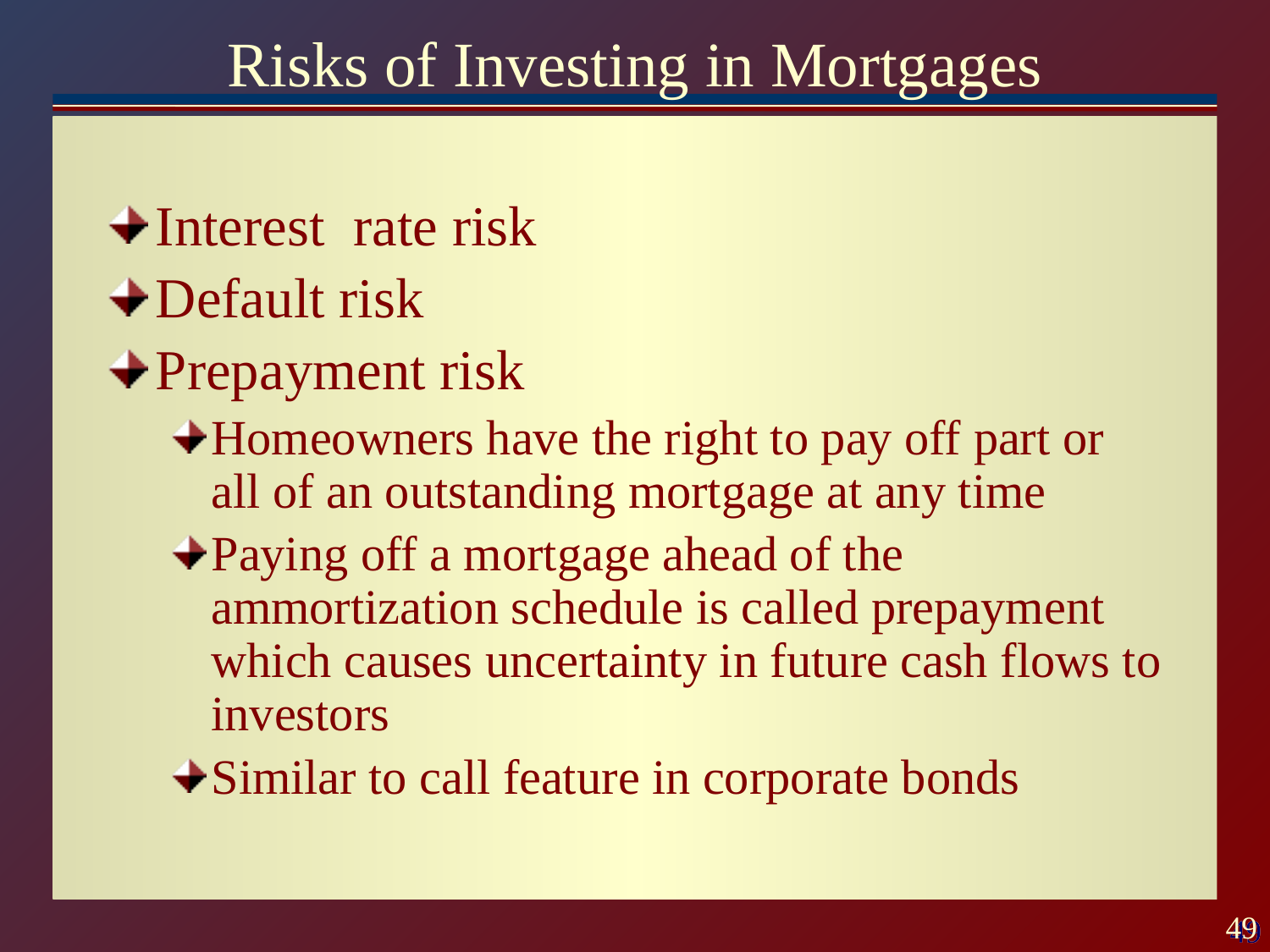

# Risks of Investing in Mortgages
Interest  rate risk
Default risk
Prepayment risk
Homeowners have the right to pay off part or all of an outstanding mortgage at any time
Paying off a mortgage ahead of the ammortization schedule is called prepayment which causes uncertainty in future cash flows to investors
Similar to call feature in corporate bonds